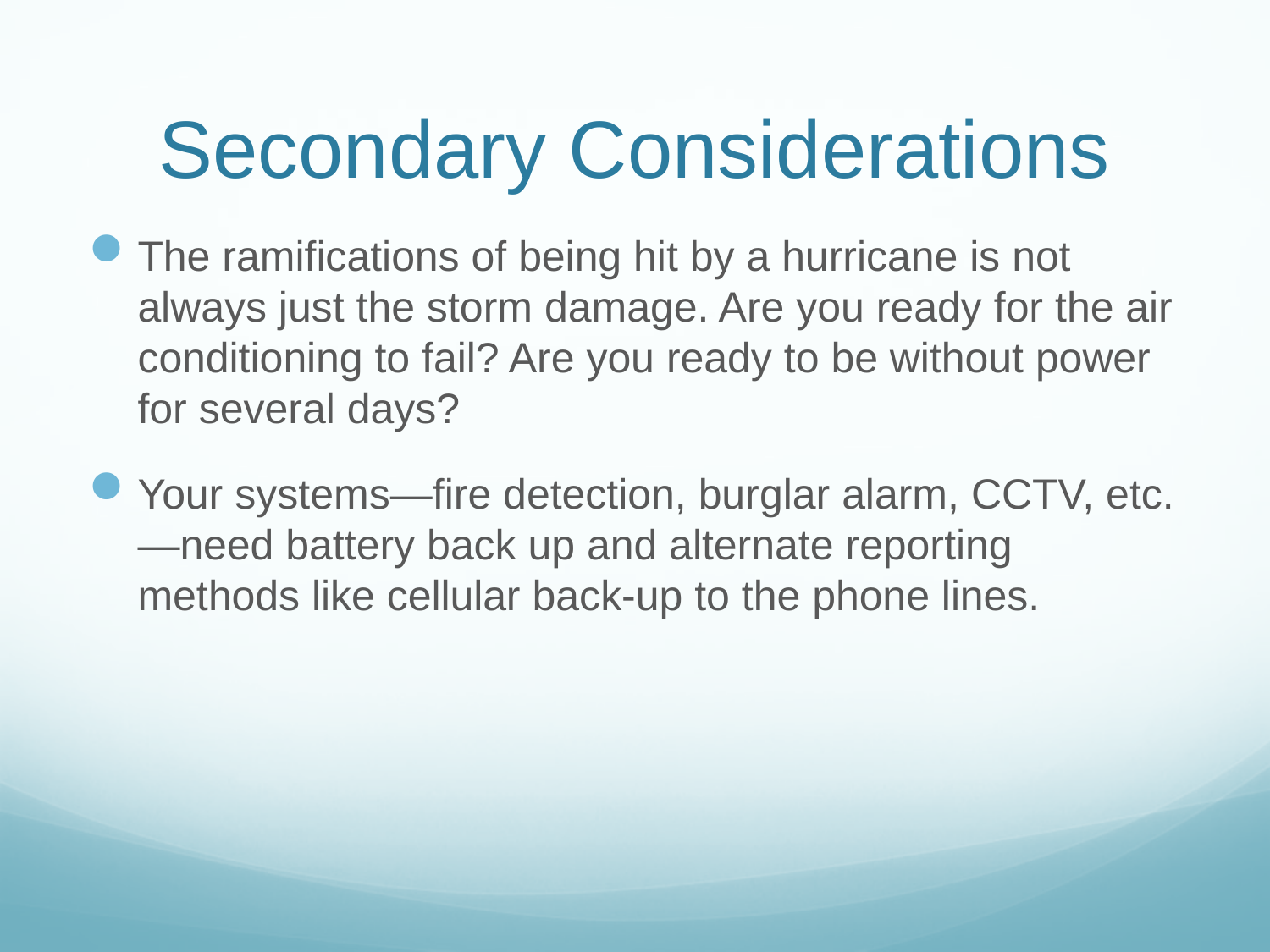

# Secondary Considerations
The ramifications of being hit by a hurricane is not always just the storm damage. Are you ready for the air conditioning to fail? Are you ready to be without power for several days?
Your systems—fire detection, burglar alarm, CCTV, etc.—need battery back up and alternate reporting methods like cellular back-up to the phone lines.